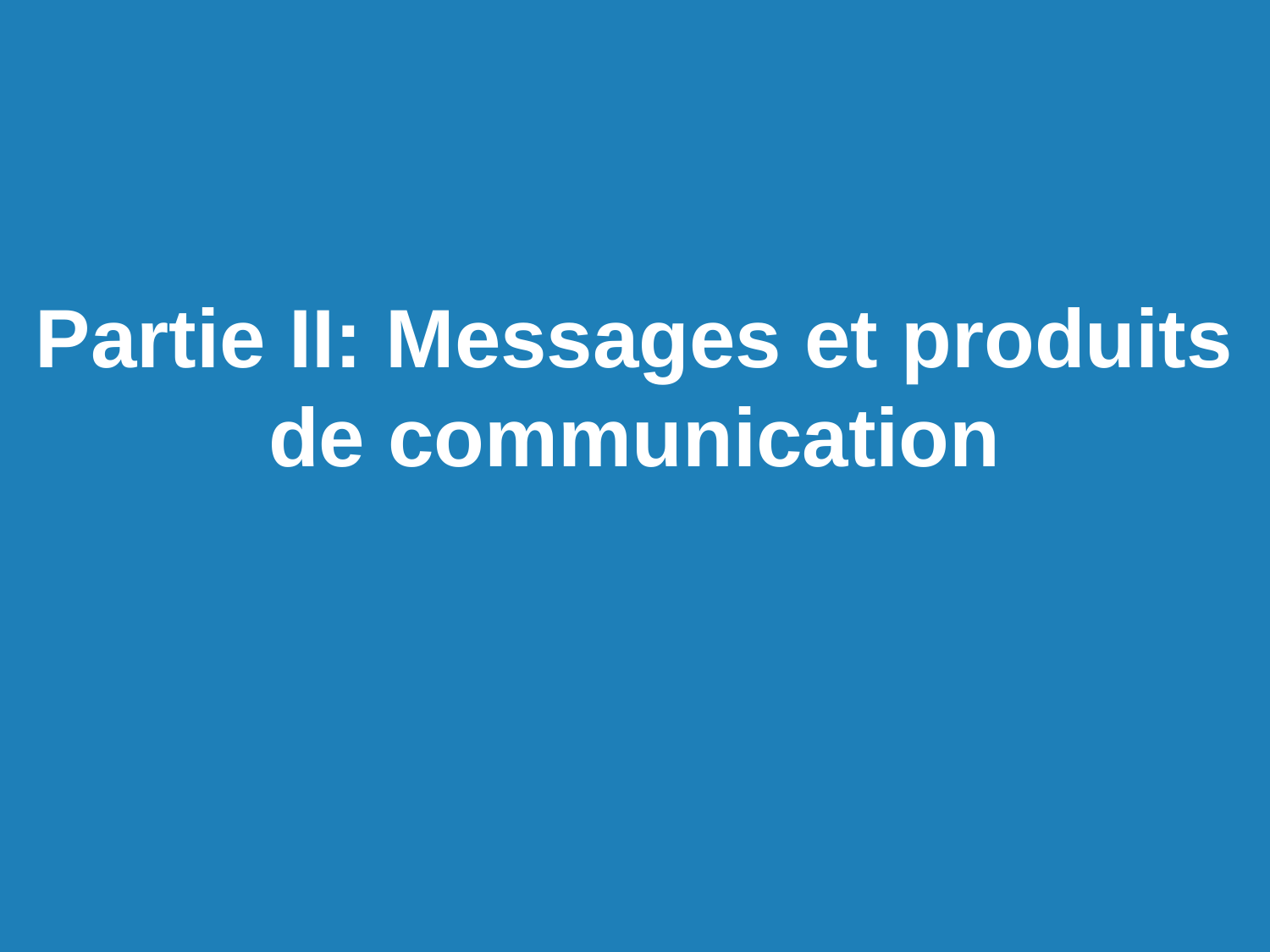

Partie II: Messages et produits de communication